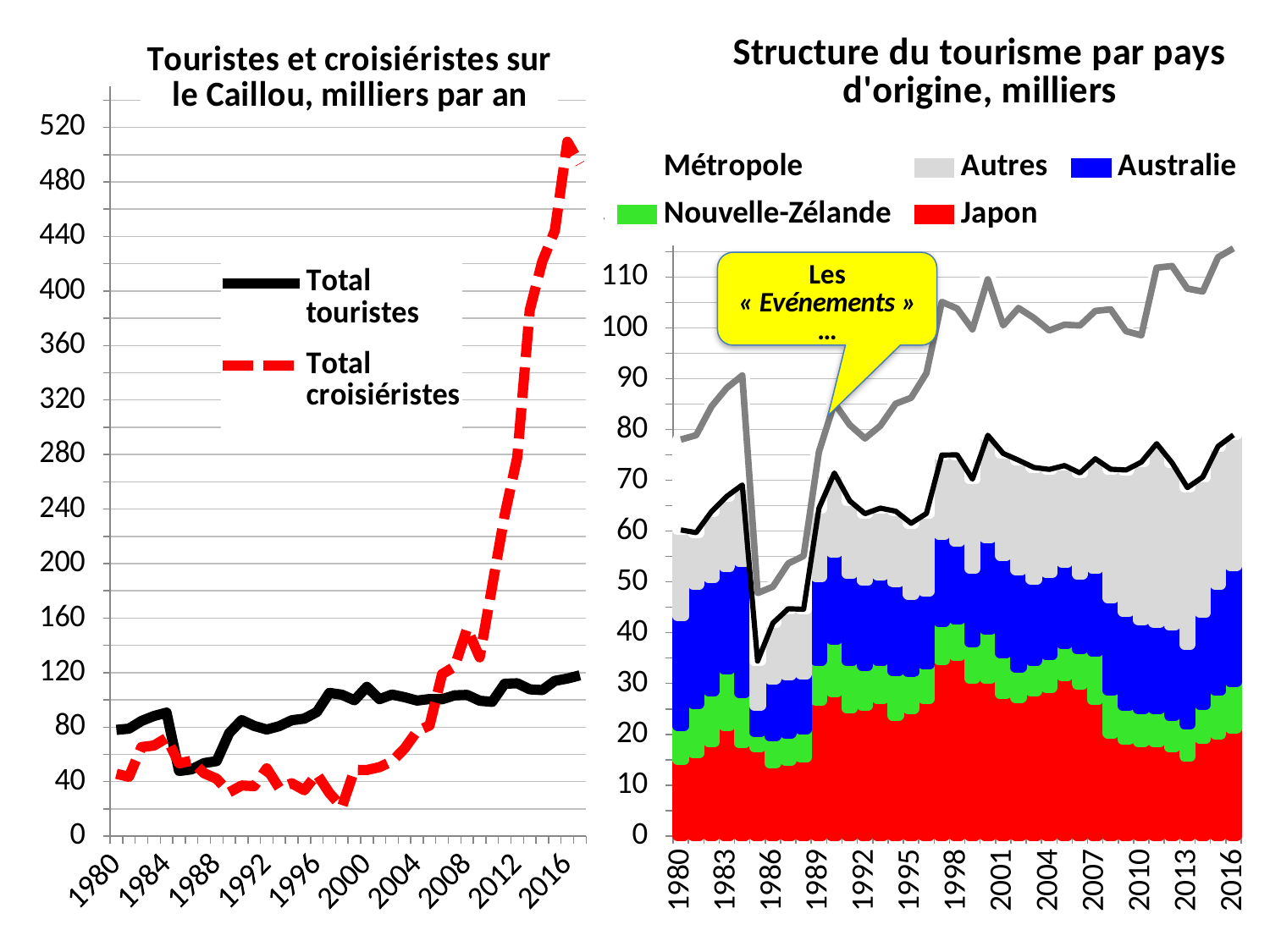

### Chart: Structure du tourisme par pays d'origine, milliers

| Category | Japon | Nouvelle-Zélande | Australie | Autres | Métropole | Total hors Métro | Total touristes |
|---|---|---|---|---|---|---|---|
| 1980 | 14.939 | 6.719 | 21.588 | 16.99 | 17.804 | 60.236 | 78.04 |
| 1981 | 16.244 | 9.787 | 23.51 | 10.163 | 19.188 | 59.704 | 78.892 |
| 1982 | 18.524 | 10.025 | 22.246 | 13.043 | 20.725 | 63.838 | 84.56299999999997 |
| 1983 | 21.689 | 11.076 | 20.234 | 13.857 | 21.353 | 66.85599999999998 | 88.209 |
| 1984 | 18.256 | 9.937 | 25.762 | 15.14 | 21.56 | 69.095 | 90.65499999999999 |
| 1985 | 17.448 | 3.007 | 5.167999999999996 | 8.79 | 13.391 | 34.413 | 47.804 |
| 1986 | 14.307 | 5.284 | 11.287 | 11.02 | 7.163999999999997 | 41.898 | 49.062 |
| 1987 | 14.896 | 5.336 | 11.464 | 13.022 | 8.918 | 44.718 | 53.636 |
| 1988 | 15.404 | 5.549 | 10.926 | 12.731 | 10.501 | 44.61 | 55.111 |
| 1989 | 26.646 | 7.9 | 16.47 | 13.486 | 11.119 | 64.502 | 75.621 |
| 1990 | 28.35 | 10.373 | 17.067 | 15.662 | 13.761 | 71.452 | 85.213 |
| 1991 | 25.073 | 9.4 | 17.121 | 14.371 | 14.965 | 65.965 | 80.93 |
| 1992 | 25.669 | 7.866999999999997 | 16.74 | 13.157 | 14.831 | 63.433 | 78.264 |
| 1993 | 26.901 | 7.657999999999997 | 16.74 | 13.229 | 16.225 | 64.528 | 80.753 |
| 1994 | 23.695 | 8.761 | 17.445 | 14.03 | 21.172 | 63.931 | 85.10300000000001 |
| 1995 | 25.066 | 7.167999999999996 | 15.325 | 13.99 | 24.707 | 61.549 | 86.25599999999999 |
| 1996 | 26.987 | 6.768 | 14.401 | 15.325 | 27.64 | 63.481 | 91.121 |
| 1997 | 34.629 | 7.448 | 17.229 | 15.682 | 30.149 | 74.988 | 105.137 |
| 1998 | 35.42 | 7.163999999999997 | 15.455 | 16.991 | 28.805 | 75.03 | 103.835 |
| 1999 | 31.017 | 7.09 | 14.567 | 17.561 | 29.5 | 70.235 | 99.73500000000001 |
| 2000 | 31.051 | 9.576 | 18.012 | 20.246 | 30.702 | 78.885 | 109.587 |
| 2001 | 27.954 | 8.047999999999998 | 19.2 | 20.111 | 25.202 | 75.313 | 100.515 |
| 2002 | 27.202 | 5.935 | 19.216 | 21.616 | 29.964 | 73.969 | 103.933 |
| 2003 | 28.49 | 6.03 | 15.957 | 22.066 | 29.44 | 72.543 | 101.983 |
| 2004 | 29.229 | 6.367999999999997 | 16.212 | 20.348 | 27.358 | 72.157 | 99.515 |
| 2005 | 31.486 | 6.327999999999997 | 16.062 | 19.048 | 27.727 | 72.924 | 100.651 |
| 2006 | 29.833 | 6.93 | 14.775 | 19.923 | 29.03 | 71.461 | 100.491 |
| 2007 | 26.755 | 9.475 | 16.352 | 21.677 | 29.104 | 74.25899999999999 | 103.363 |
| 2008 | 20.225 | 8.424 | 18.185 | 25.364 | 31.474 | 72.19800000000001 | 103.672 |
| 2009 | 18.926 | 6.651 | 18.567 | 27.9 | 27.335 | 72.044 | 99.37899999999998 |
| 2010 | 18.534 | 6.406 | 17.551 | 31.111 | 24.96 | 73.60199999999998 | 98.562 |
| 2011 | 18.455 | 6.467 | 17.04 | 35.266 | 34.647 | 77.228 | 111.875 |
| 2012 | 17.43 | 6.242 | 17.729 | 32.057 | 38.746 | 73.458 | 112.204 |
| 2013 | 15.674 | 6.334 | 15.722 | 30.84 | 39.183 | 68.57 | 107.753 |
| 2014 | 19.087 | 6.78 | 18.065 | 26.71 | 36.545 | 70.642 | 107.187 |
| 2015 | 20.056 | 8.529 | 20.926 | 27.195 | 37.245 | 76.70599999999997 | 113.951 |
| 2016 | 21.151 | 9.143 | 22.809 | 25.848 | 36.725 | 78.951 | 115.676 |

### Chart: Touristes et croisiéristes sur le Caillou, milliers par an

| Category | Total touristes | Total croisiéristes |
|---|---|---|
| 1980 | 78.04 | 45.821 |
| 1981 | 78.892 | 43.573 |
| 1982 | 84.56299999999997 | 65.406 |
| 1983 | 88.209 | 66.566 |
| 1984 | 90.65499999999999 | 72.082 |
| 1985 | 47.804 | 53.447 |
| 1986 | 49.062 | 55.366 |
| 1987 | 53.636 | 46.157 |
| 1988 | 55.111 | 42.185 |
| 1989 | 75.621 | 32.185 |
| 1990 | 85.213 | 37.236 |
| 1991 | 80.93 | 36.748 |
| 1992 | 78.264 | 49.802 |
| 1993 | 80.753 | 35.33 |
| 1994 | 85.10300000000001 | 38.845 |
| 1995 | 86.25599999999999 | 33.728 |
| 1996 | 91.121 | 45.665 |
| 1997 | 105.137 | 31.7 |
| 1998 | 103.835 | 21.351 |
| 1999 | 99.73500000000001 | 48.701 |
| 2000 | 109.587 | 48.579 |
| 2001 | 100.515 | 50.671 |
| 2002 | 103.933 | 54.925 |
| 2003 | 101.983 | 64.273 |
| 2004 | 99.515 | 77.115 |
| 2005 | 100.651 | 81.215 |
| 2006 | 100.491 | 118.898 |
| 2007 | 103.363 | 124.467 |
| 2008 | 103.672 | 152.25 |
| 2009 | 99.37899999999998 | 131.231 |
| 2010 | 98.562 | 183.245 |
| 2011 | 111.875 | 235.684 |
| 2012 | 112.204 | 277.941 |
| 2013 | 107.753 | 385.925 |
| 2014 | 107.187 | 421.636 |
| 2015 | 113.951 | 444.124 |
| 2016 | 115.676 | 509.463 |
| 2017 | 118.0 | 493.278 |